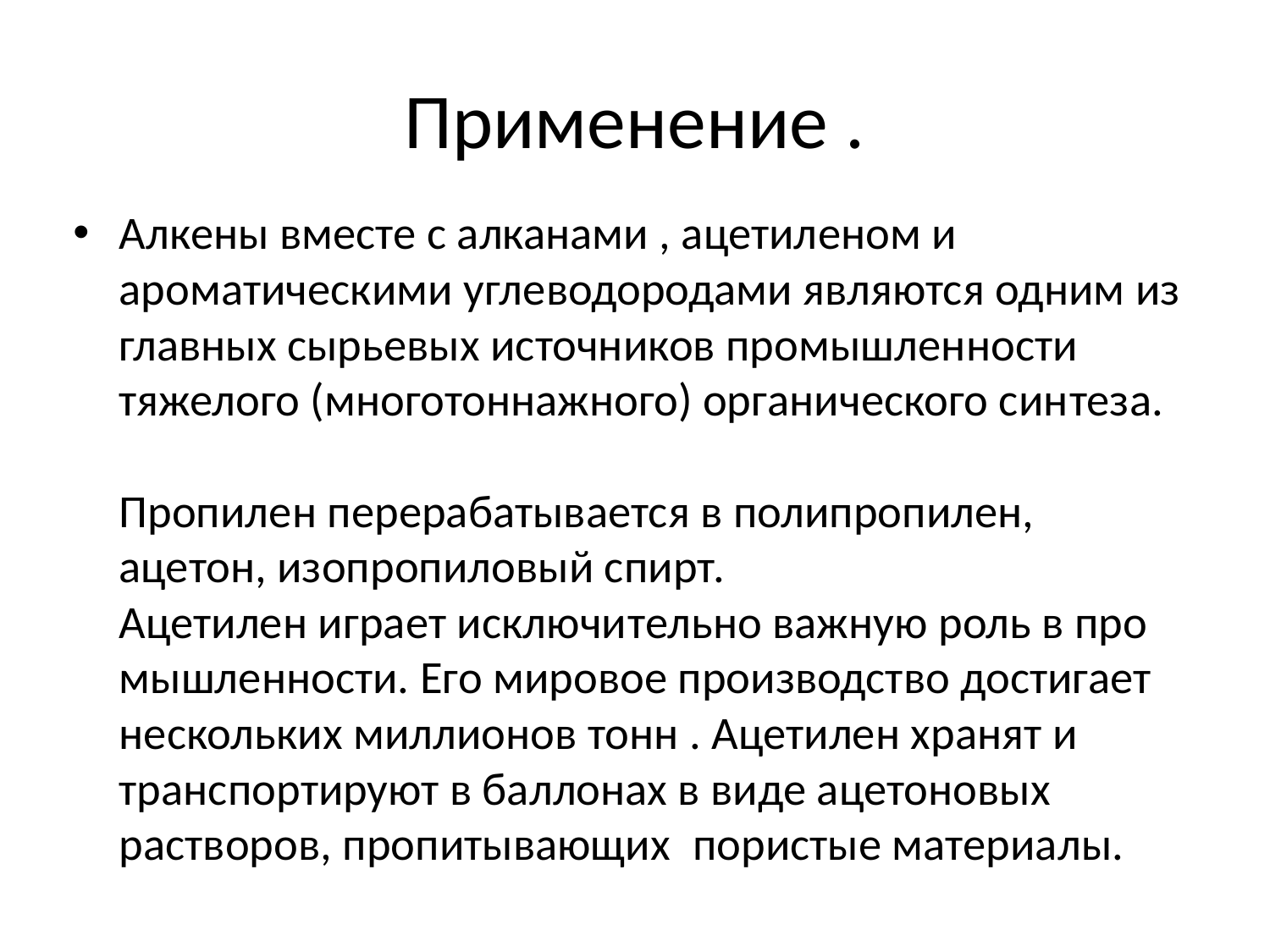

# Применение .
Алкены вместе с алканами , ацетиленом и ароматическими уг­леводородами являются одним из главных сырьевых источников промышленности тяжелого (многотоннажного) органического син­теза.
Пропилен перерабатывается в полипропилен, ацетон, изопропиловый спирт.
Ацетилен играет исключи­тельно важную роль в про­мышленности. Его мировое производство достигает не­скольких миллионов тонн . Ацетилен хранят и транспортируют в баллонах в виде ацетоновых растворов, пропитывающих  пористые материалы.